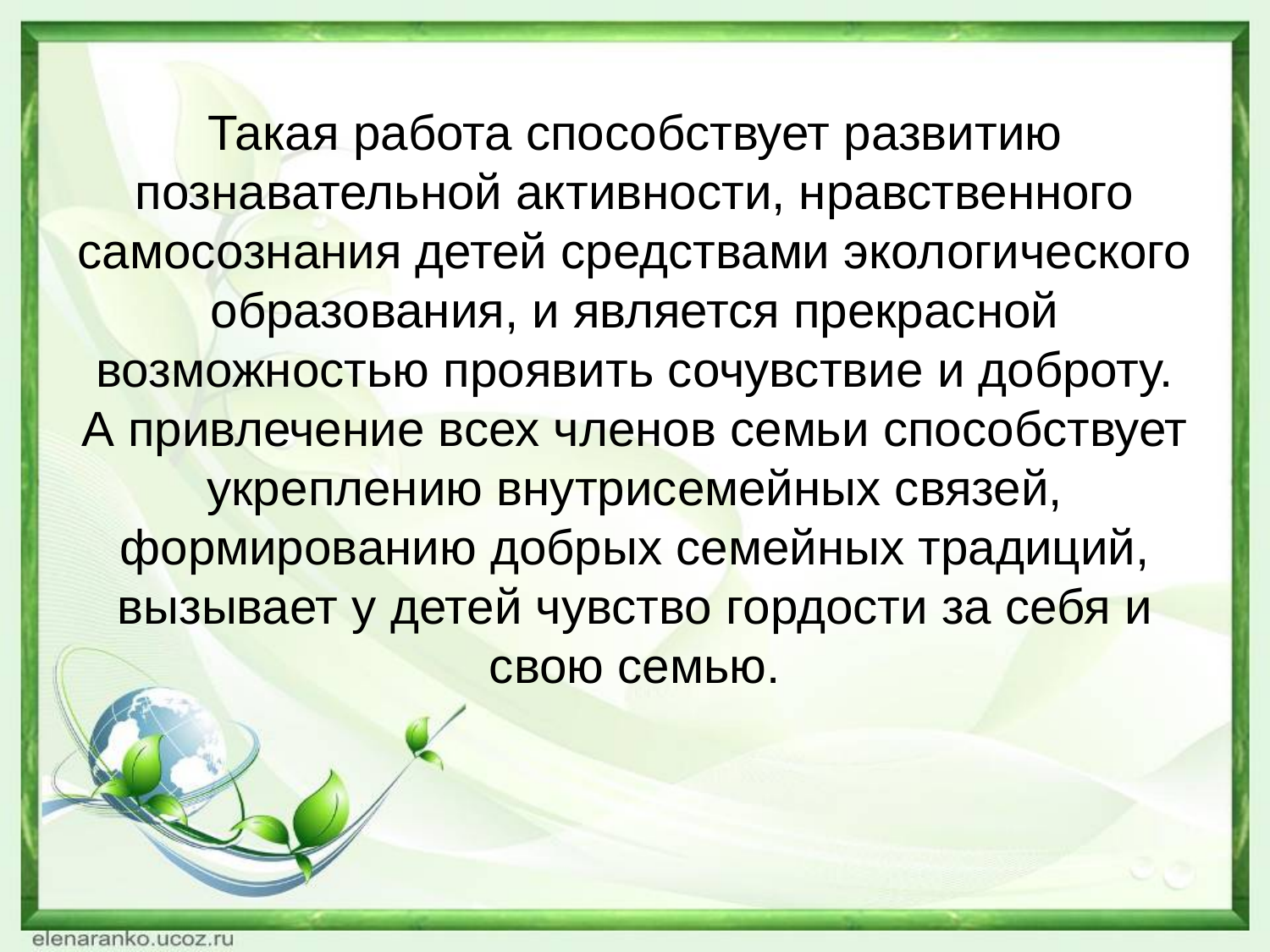

# Такая работа способствует развитию познавательной активности, нравственного самосознания детей средствами экологического образования, и является прекрасной возможностью проявить сочувствие и доброту. А привлечение всех членов семьи способствует укреплению внутрисемейных связей, формированию добрых семейных традиций, вызывает у детей чувство гордости за себя и свою семью.